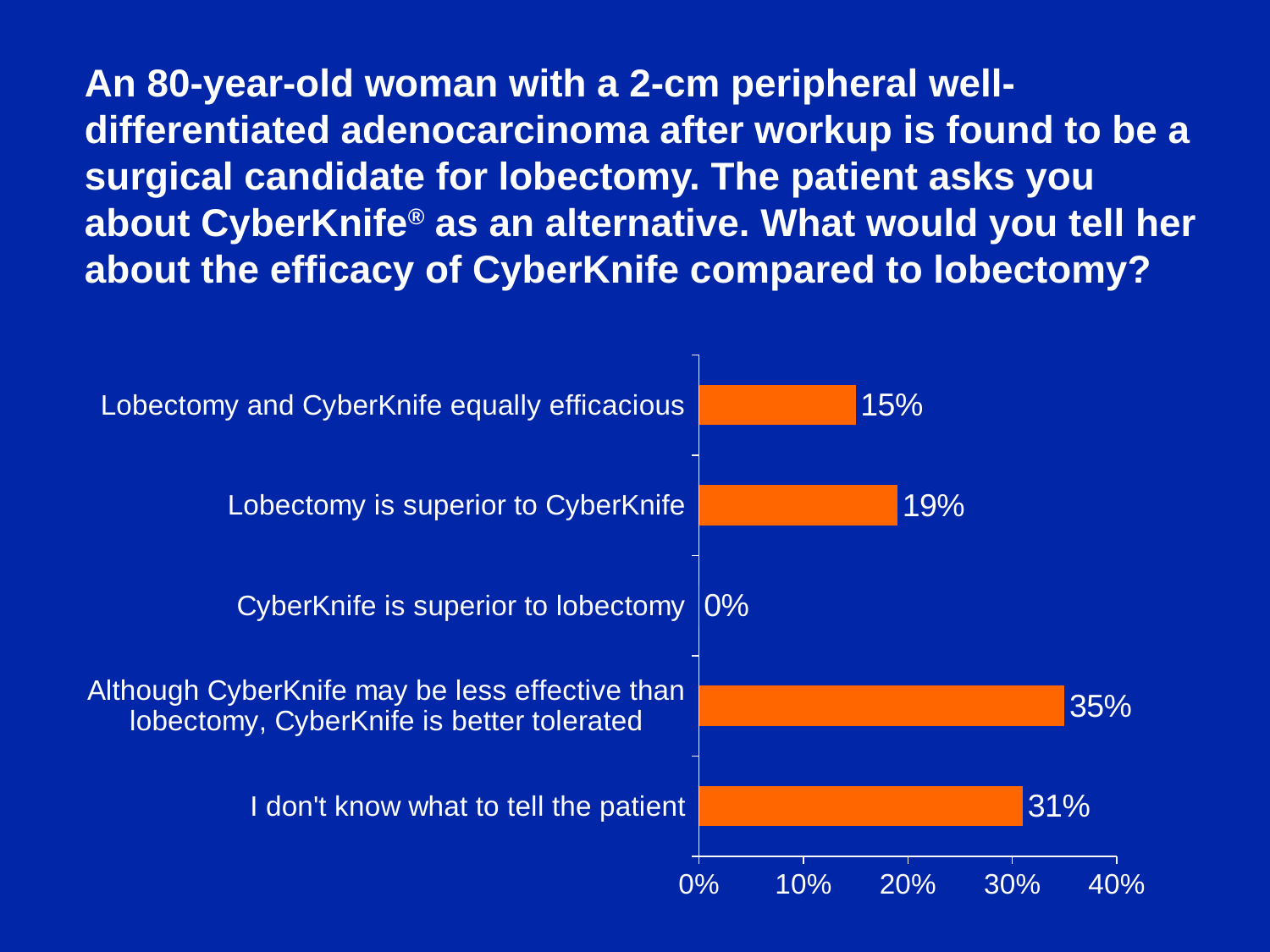

An 80-year-old woman with a 2-cm peripheral well-differentiated adenocarcinoma after workup is found to be a surgical candidate for lobectomy. The patient asks you about CyberKnife® as an alternative. What would you tell her about the efficacy of CyberKnife compared to lobectomy?

### Chart

| Category | Series 1 |
|---|---|
| I don't know what to tell the patient | 0.31 |
| Although CyberKnife may be less effective than lobectomy, CyberKnife is better tolerated | 0.35 |
| CyberKnife is superior to lobectomy | 0.0 |
| Lobectomy is superior to CyberKnife | 0.19 |
| Lobectomy and CyberKnife equally efficacious | 0.15 |